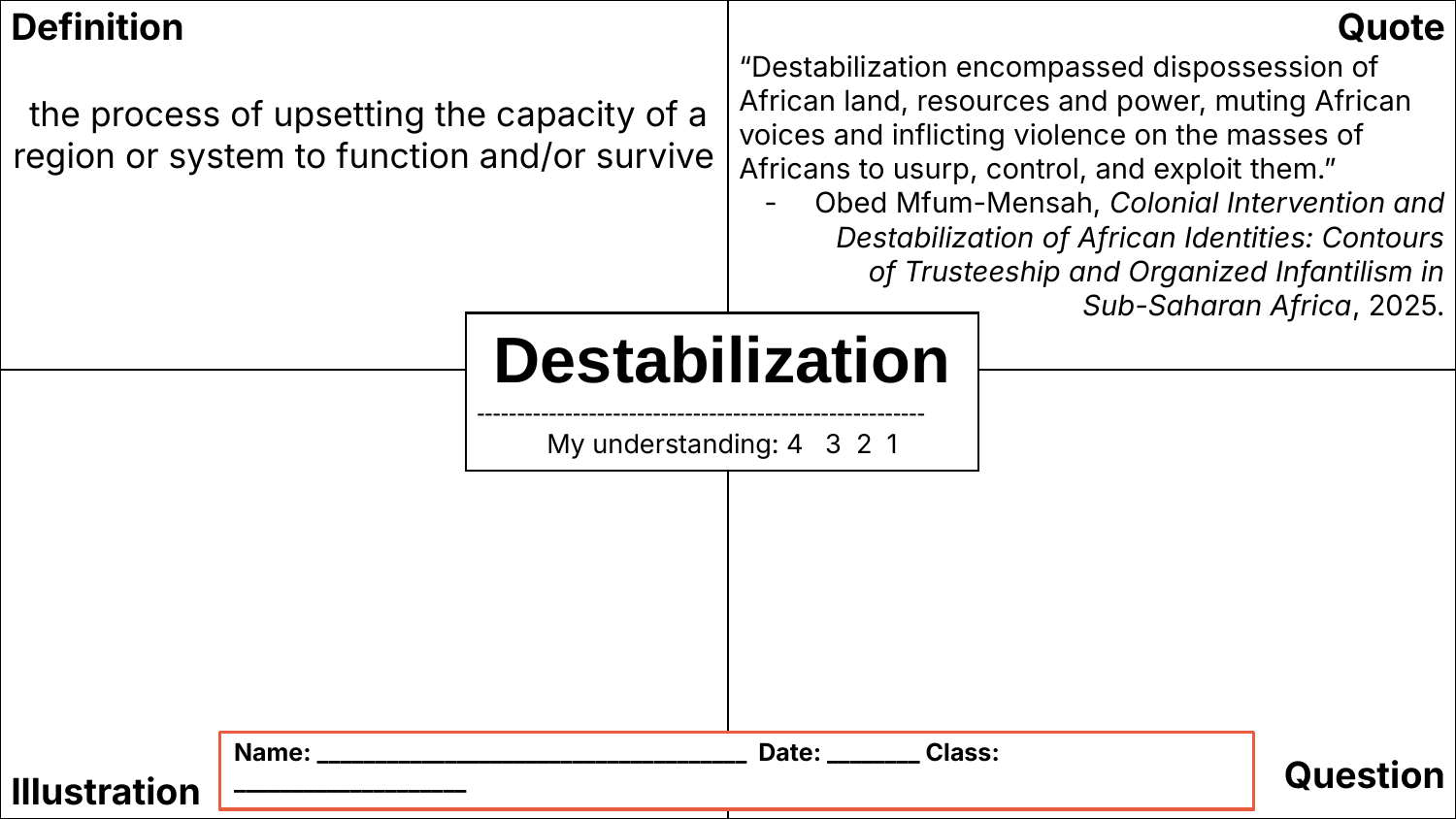

| Definition the process of upsetting the capacity of a region or system to function and/or survive | Quote “Destabilization encompassed dispossession of African land, resources and power, muting African voices and inflicting violence on the masses of Africans to usurp, control, and exploit them.” Obed Mfum-Mensah, Colonial Intervention and Destabilization of African Identities: Contours of Trusteeship and Organized Infantilism in Sub-Saharan Africa, 2025. |
| --- | --- |
| Illustration | Question |
Destabilization
--------------------------------------------------------
My understanding: 4   3  2  1
Name: _____________________________________  Date: ________ Class: ____________________